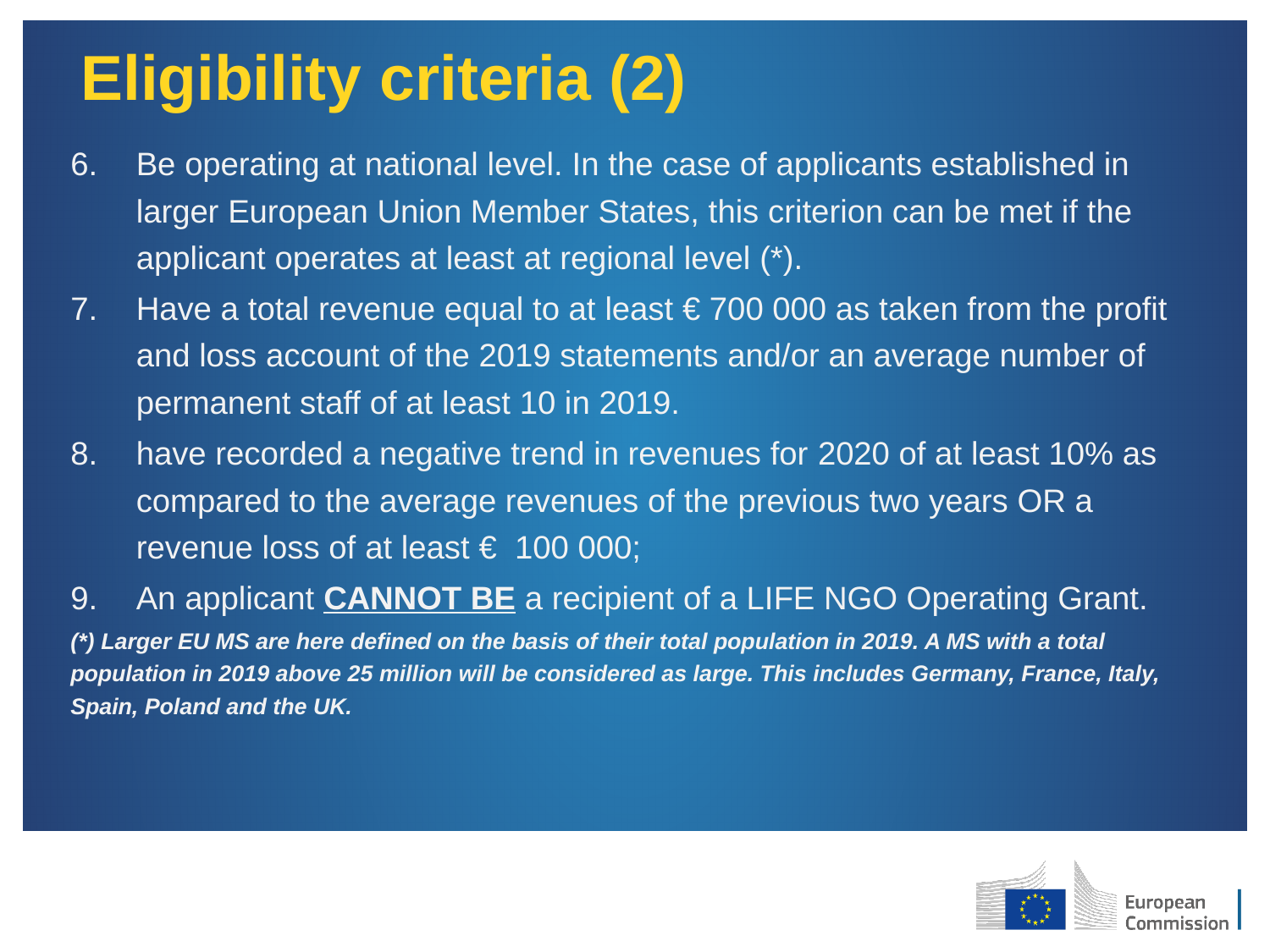

# Eligibility criteria (2)
Be operating at national level. In the case of applicants established in larger European Union Member States, this criterion can be met if the applicant operates at least at regional level (*).
Have a total revenue equal to at least € 700 000 as taken from the profit and loss account of the 2019 statements and/or an average number of permanent staff of at least 10 in 2019.
have recorded a negative trend in revenues for 2020 of at least 10% as compared to the average revenues of the previous two years OR a revenue loss of at least €  100 000;
An applicant CANNOT BE a recipient of a LIFE NGO Operating Grant.
(*) Larger EU MS are here defined on the basis of their total population in 2019. A MS with a total population in 2019 above 25 million will be considered as large. This includes Germany, France, Italy, Spain, Poland and the UK.